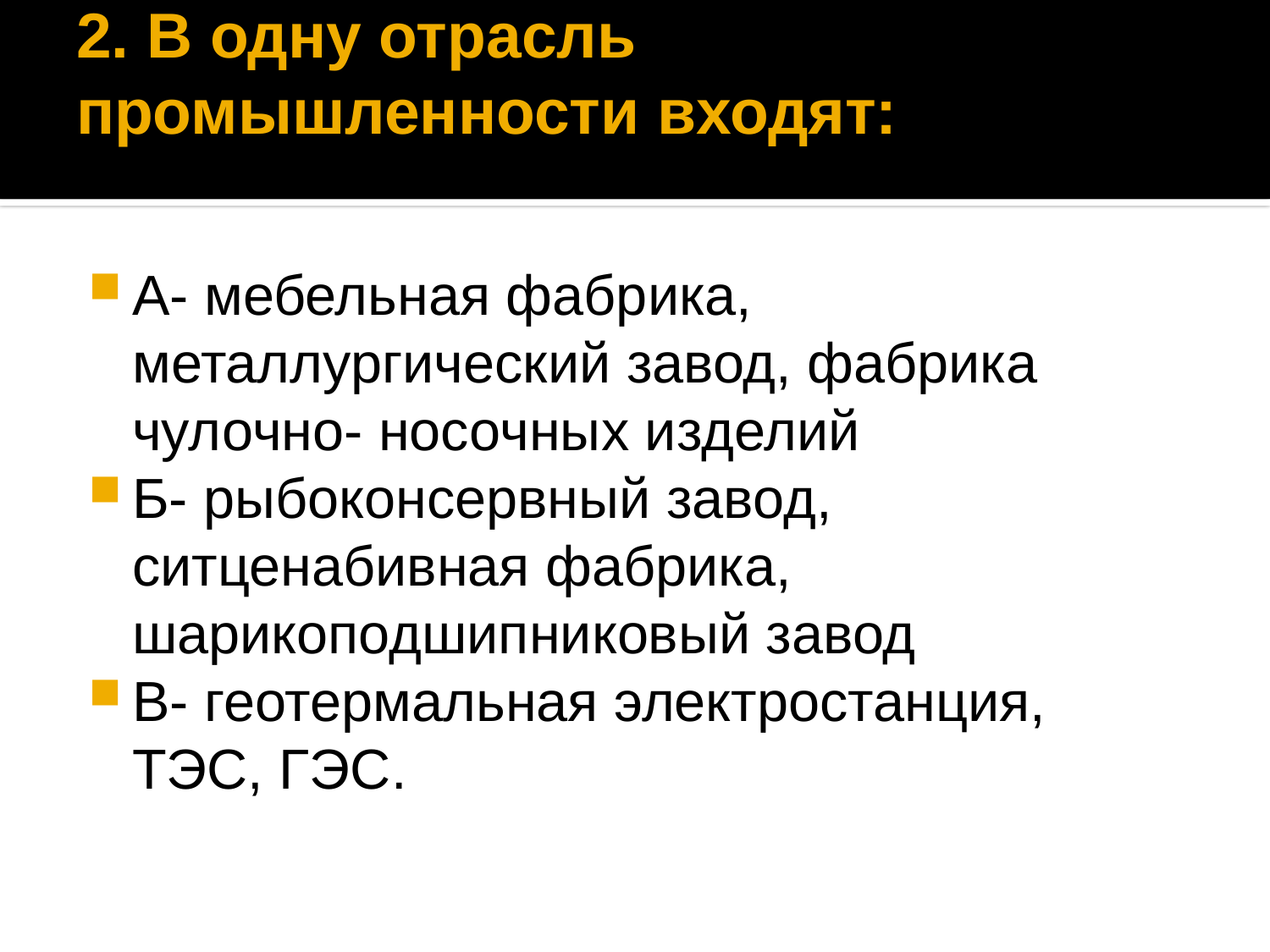

# 2. В одну отрасль промышленности входят:
А- мебельная фабрика, металлургический завод, фабрика чулочно- носочных изделий
Б- рыбоконсервный завод, ситценабивная фабрика, шарикоподшипниковый завод
В- геотермальная электростанция, ТЭС, ГЭС.